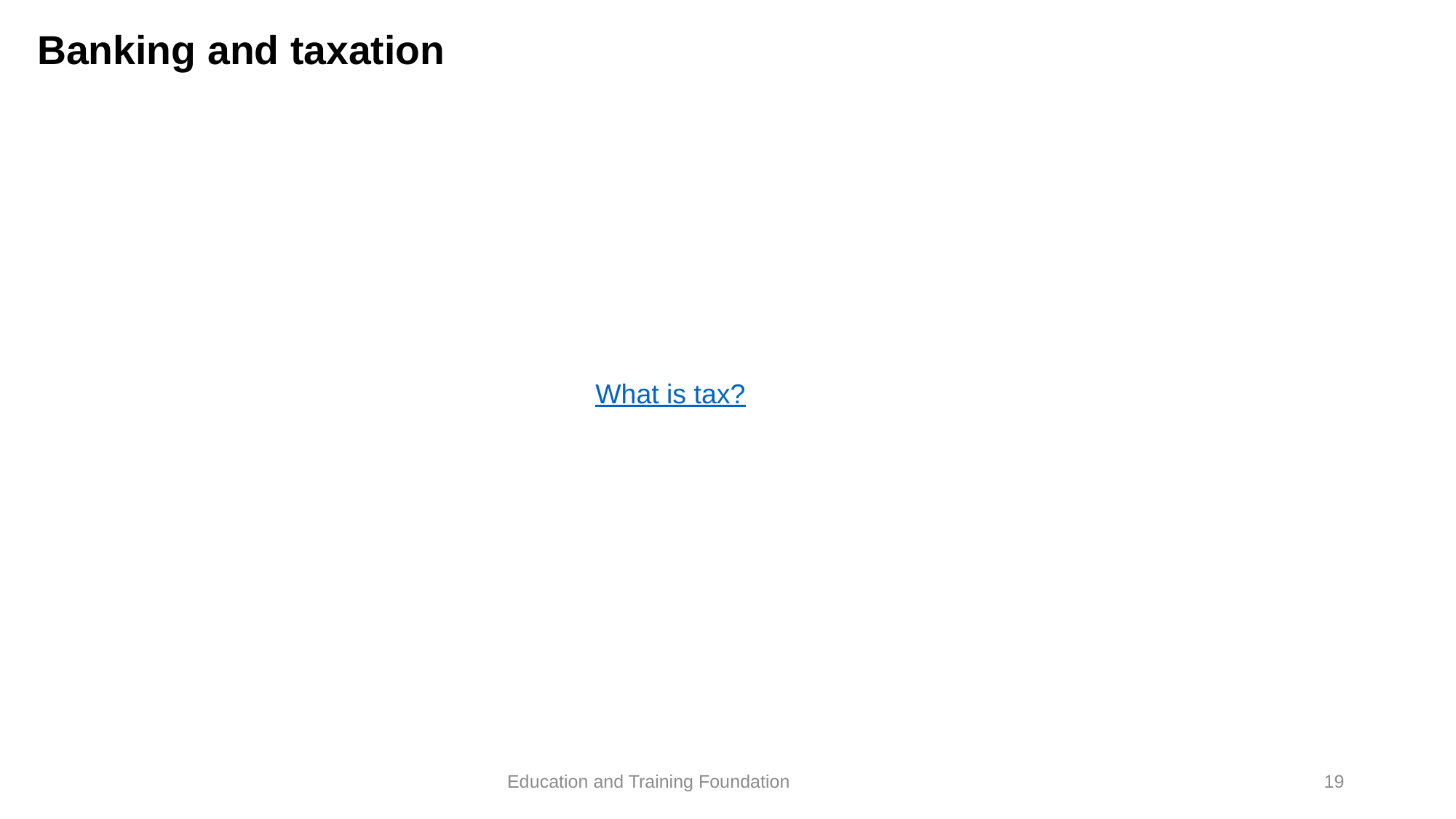

# Banking and taxation
What is tax?
19
Education and Training Foundation